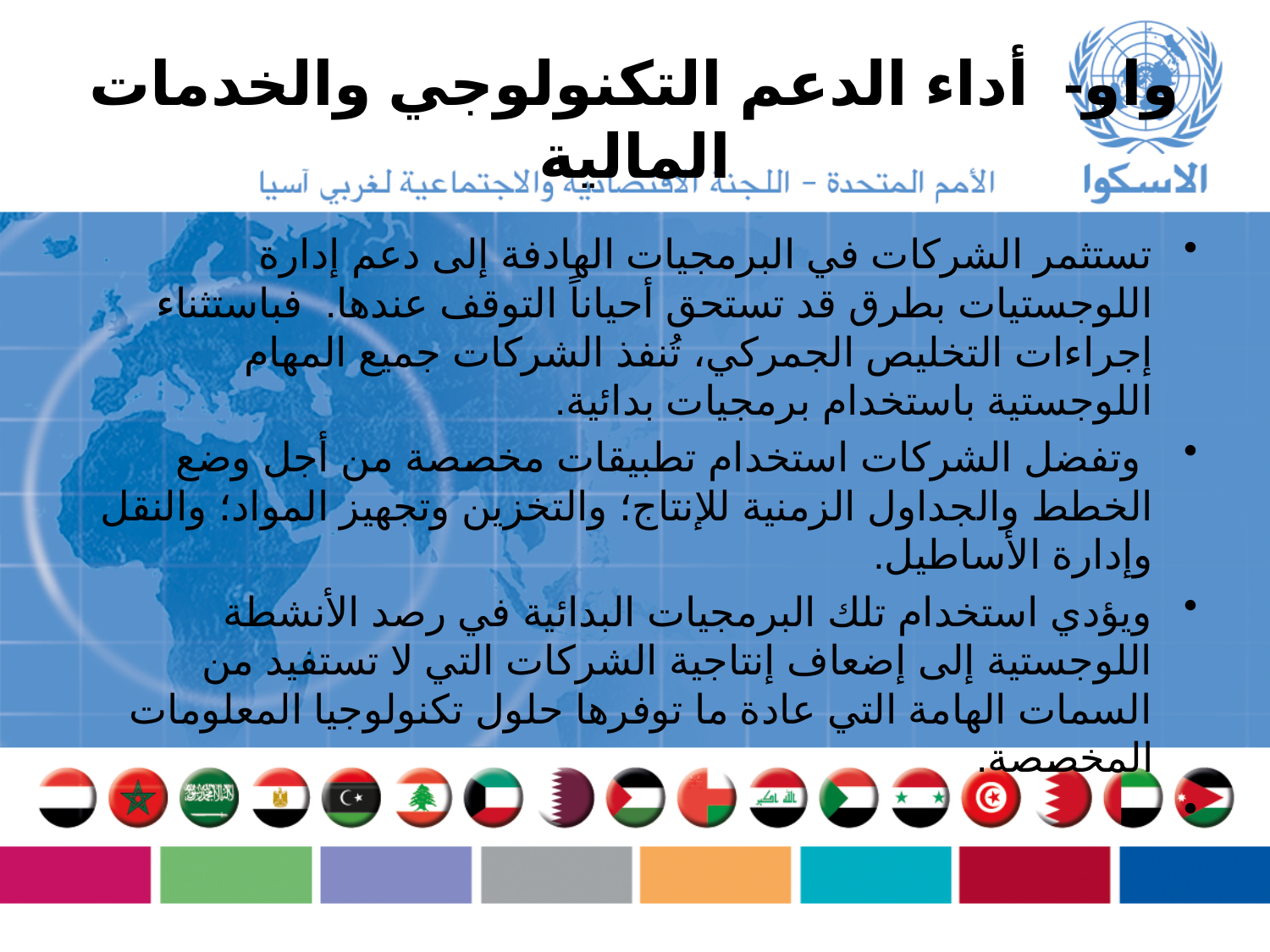

# واو-  أداء الدعم التكنولوجي والخدمات المالية
تستثمر الشركات في البرمجيات الهادفة إلى دعم إدارة اللوجستيات بطرق قد تستحق أحياناً التوقف عندها.  فباستثناء إجراءات التخليص الجمركي، تُنفذ الشركات جميع المهام اللوجستية باستخدام برمجيات بدائية.
 وتفضل الشركات استخدام تطبيقات مخصصة من أجل وضع الخطط والجداول الزمنية للإنتاج؛ والتخزين وتجهيز المواد؛ والنقل وإدارة الأساطيل.
ويؤدي استخدام تلك البرمجيات البدائية في رصد الأنشطة اللوجستية إلى إضعاف إنتاجية الشركات التي لا تستفيد من السمات الهامة التي عادة ما توفرها حلول تكنولوجيا المعلومات المخصصة.